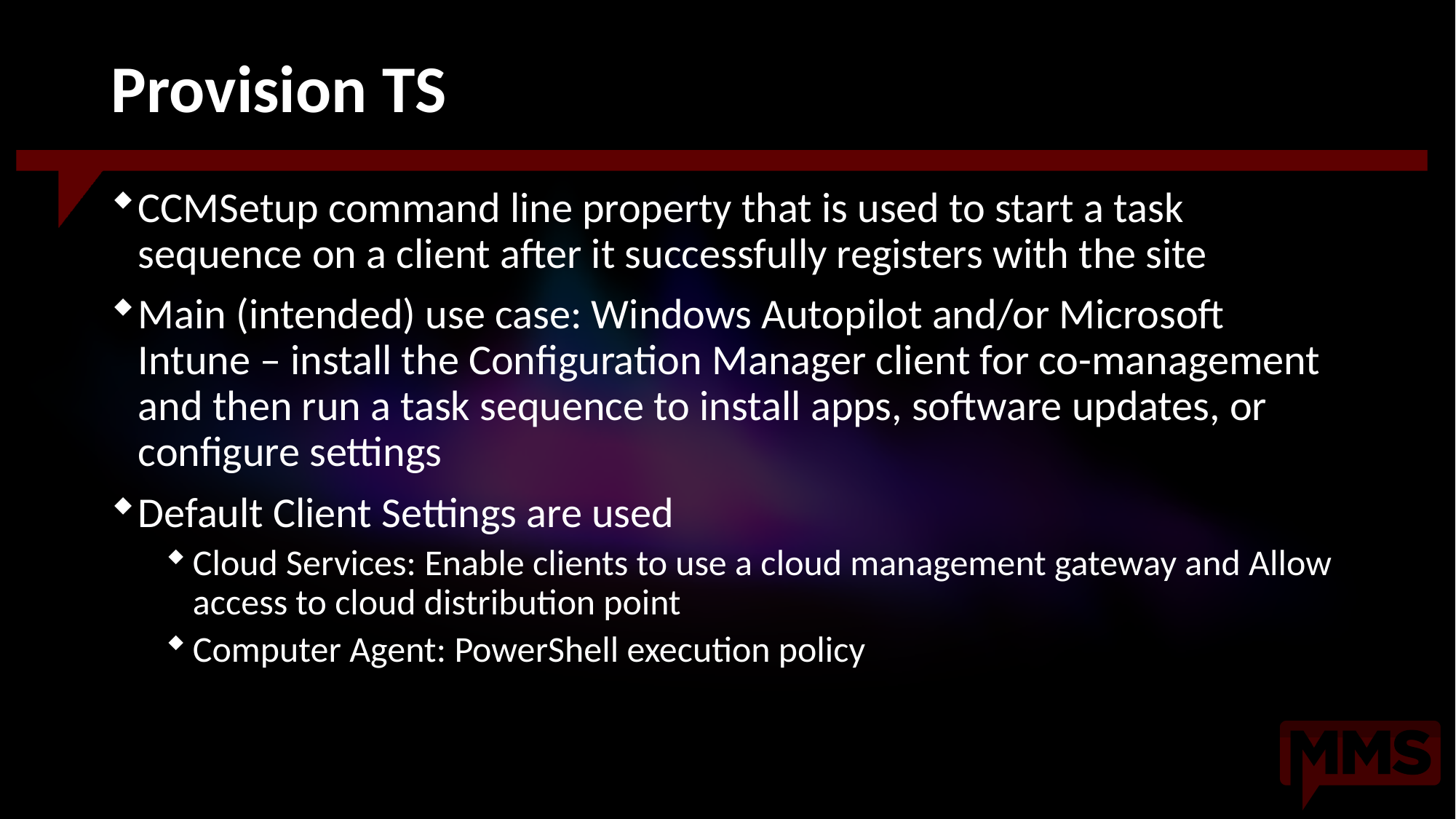

# Provision TS
CCMSetup command line property that is used to start a task sequence on a client after it successfully registers with the site
Main (intended) use case: Windows Autopilot and/or Microsoft Intune – install the Configuration Manager client for co-management and then run a task sequence to install apps, software updates, or configure settings
Default Client Settings are used
Cloud Services: Enable clients to use a cloud management gateway and Allow access to cloud distribution point
Computer Agent: PowerShell execution policy